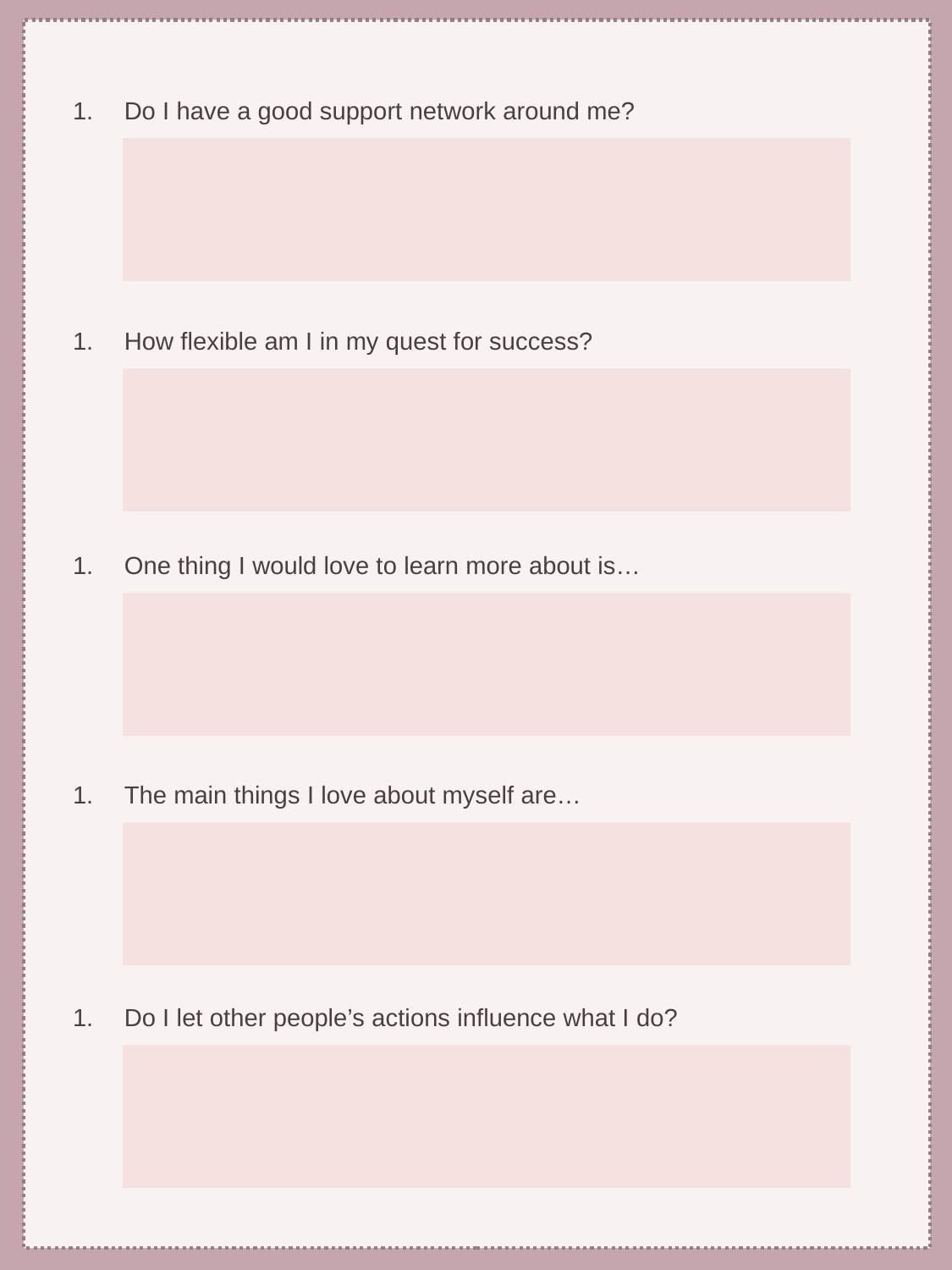

1.
Do I have a good support network around me?

1.
How flexible am I in my quest for success?

1.
One thing I would love to learn more about is…

1.
The main things I love about myself are…

1.
Do I let other people’s actions influence what I do?